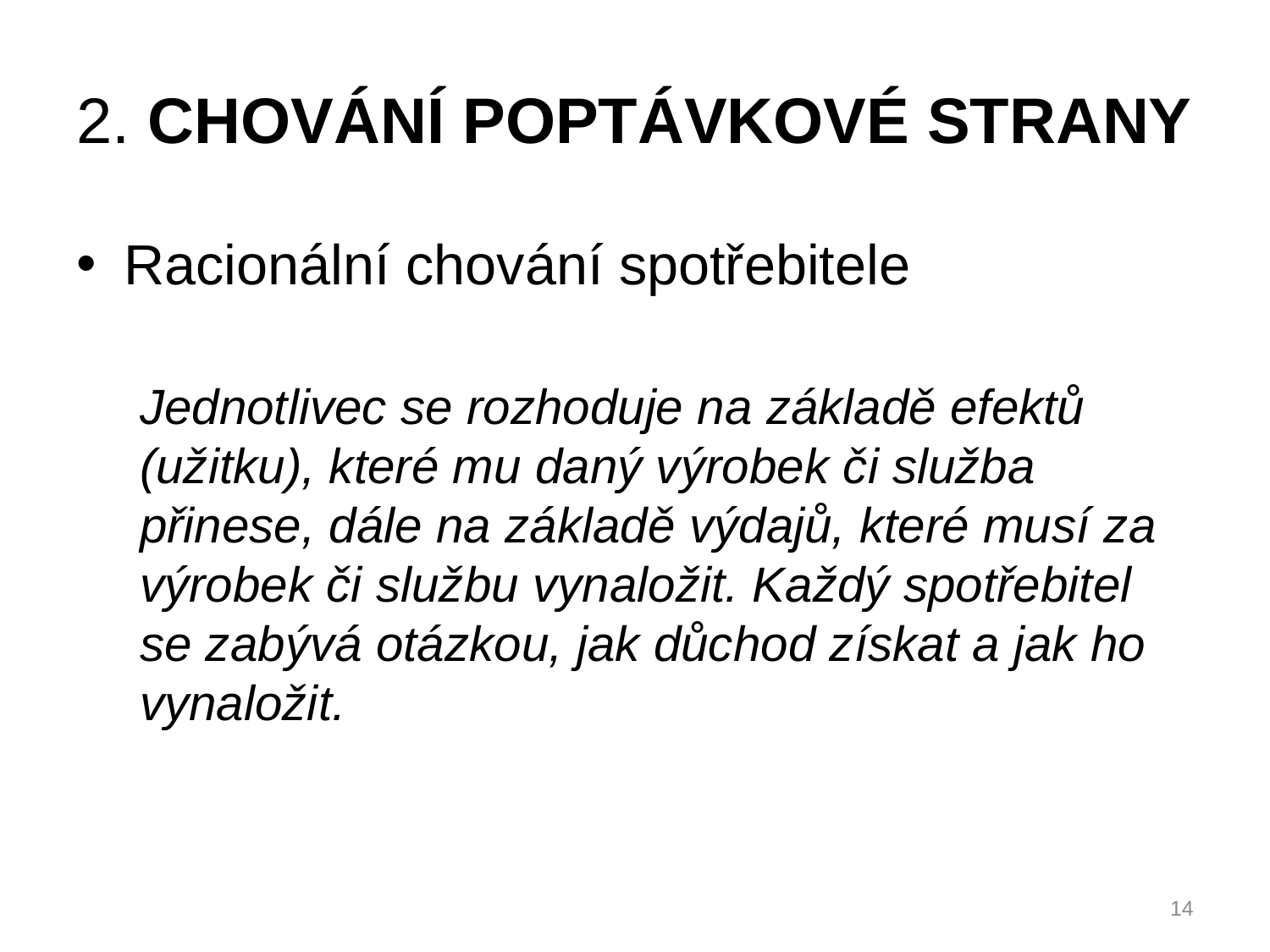

# 2. chování poptávkové strany
Racionální chování spotřebitele

Jednotlivec se rozhoduje na základě efektů (užitku), které mu daný výrobek či služba přinese, dále na základě výdajů, které musí za výrobek či službu vynaložit. Každý spotřebitel se zabývá otázkou, jak důchod získat a jak ho vynaložit.

14